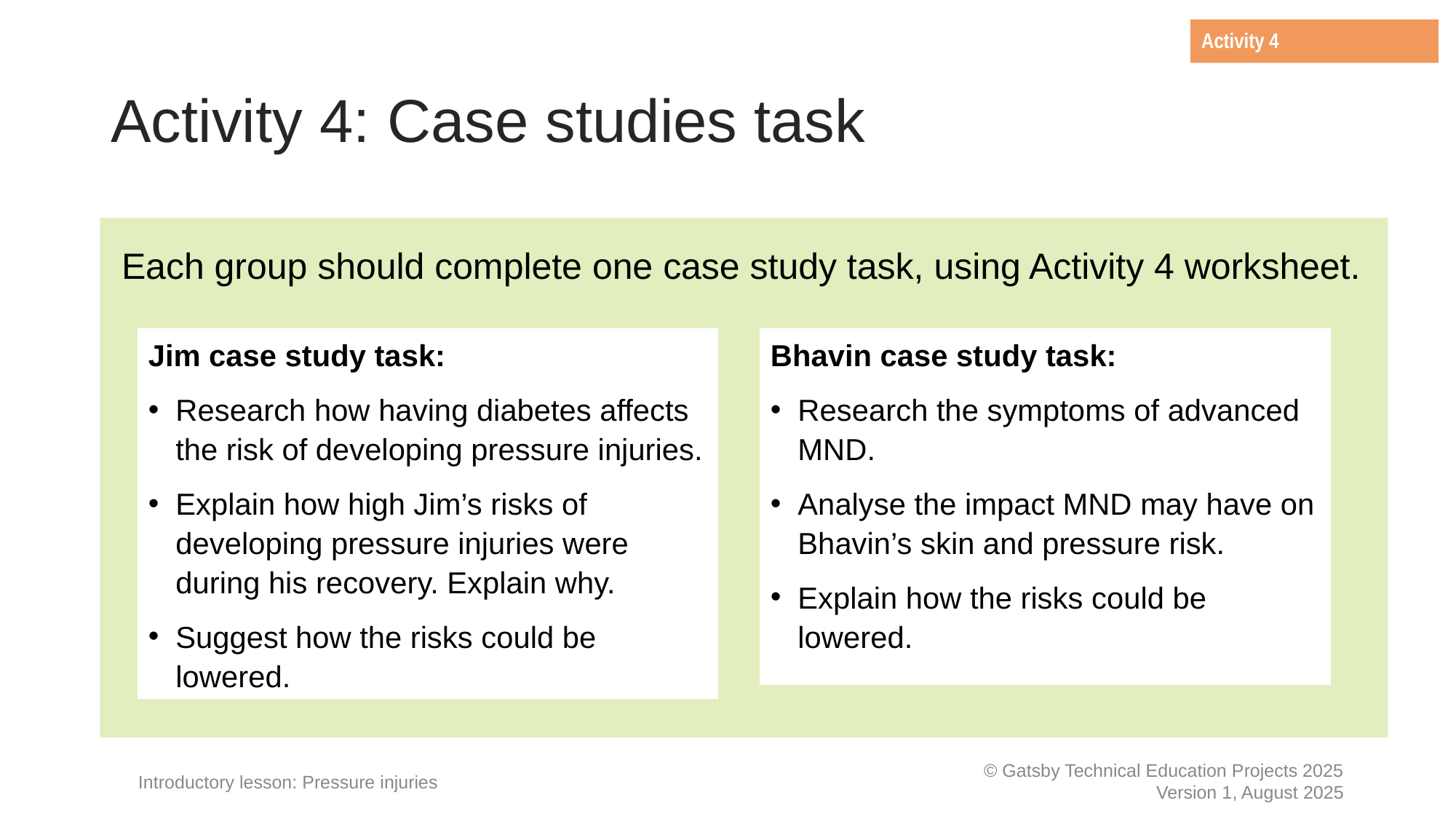

Activity 4
# Activity 4: Case studies task
Each group should complete one case study task, using Activity 4 worksheet.

Jim case study task:
Research how having diabetes affects the risk of developing pressure injuries.
Explain how high Jim’s risks of developing pressure injuries were during his recovery. Explain why.
Suggest how the risks could be lowered.
Bhavin case study task:
Research the symptoms of advanced MND.
Analyse the impact MND may have on Bhavin’s skin and pressure risk.
Explain how the risks could be lowered.

Introductory lesson: Pressure injuries